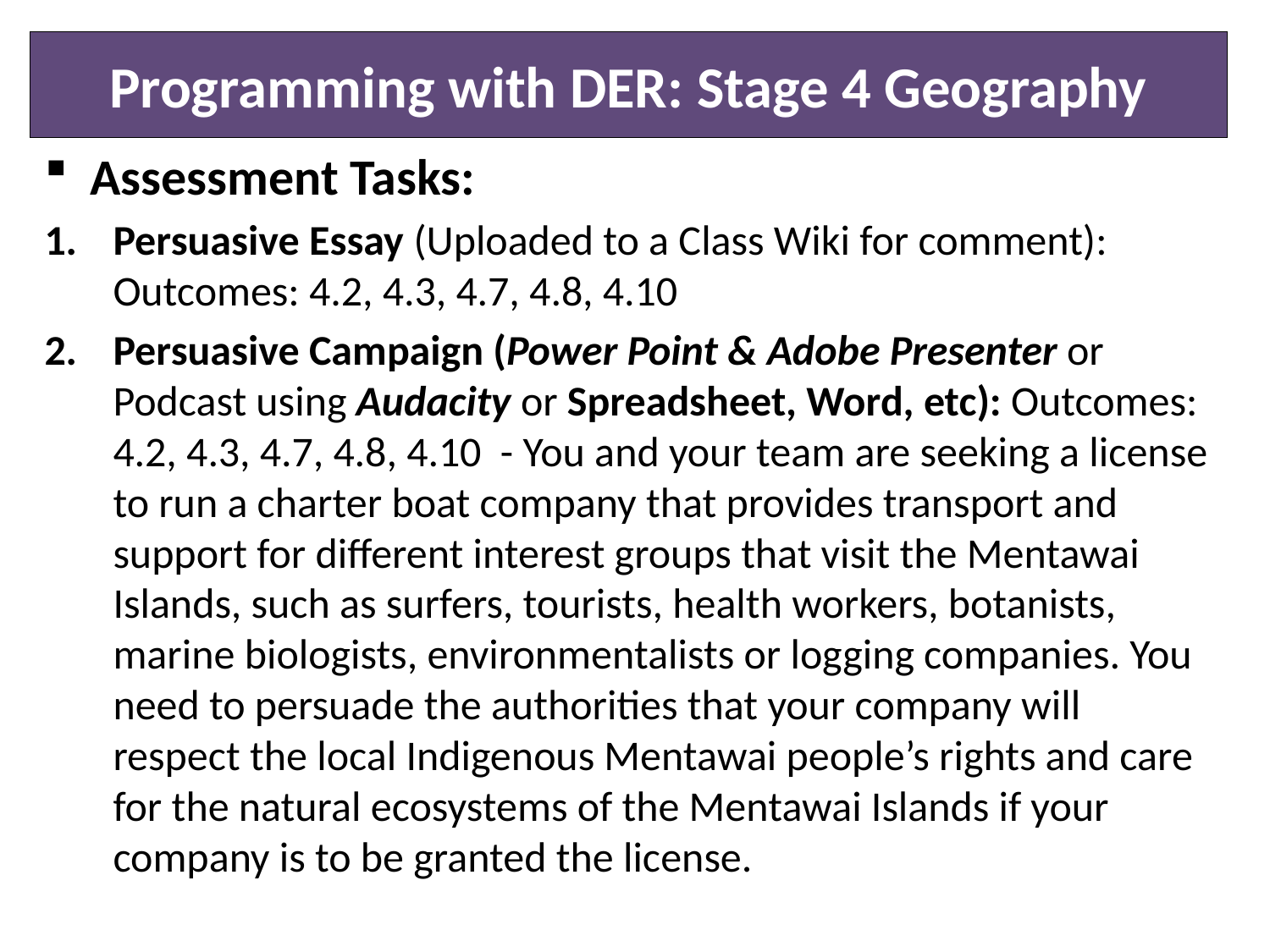

# Programming with DER: Stage 4 Geography
Assessment Tasks:
Persuasive Essay (Uploaded to a Class Wiki for comment): Outcomes: 4.2, 4.3, 4.7, 4.8, 4.10
Persuasive Campaign (Power Point & Adobe Presenter or Podcast using Audacity or Spreadsheet, Word, etc): Outcomes: 4.2, 4.3, 4.7, 4.8, 4.10  - You and your team are seeking a license to run a charter boat company that provides transport and support for different interest groups that visit the Mentawai Islands, such as surfers, tourists, health workers, botanists, marine biologists, environmentalists or logging companies. You need to persuade the authorities that your company will respect the local Indigenous Mentawai people’s rights and care for the natural ecosystems of the Mentawai Islands if your company is to be granted the license.